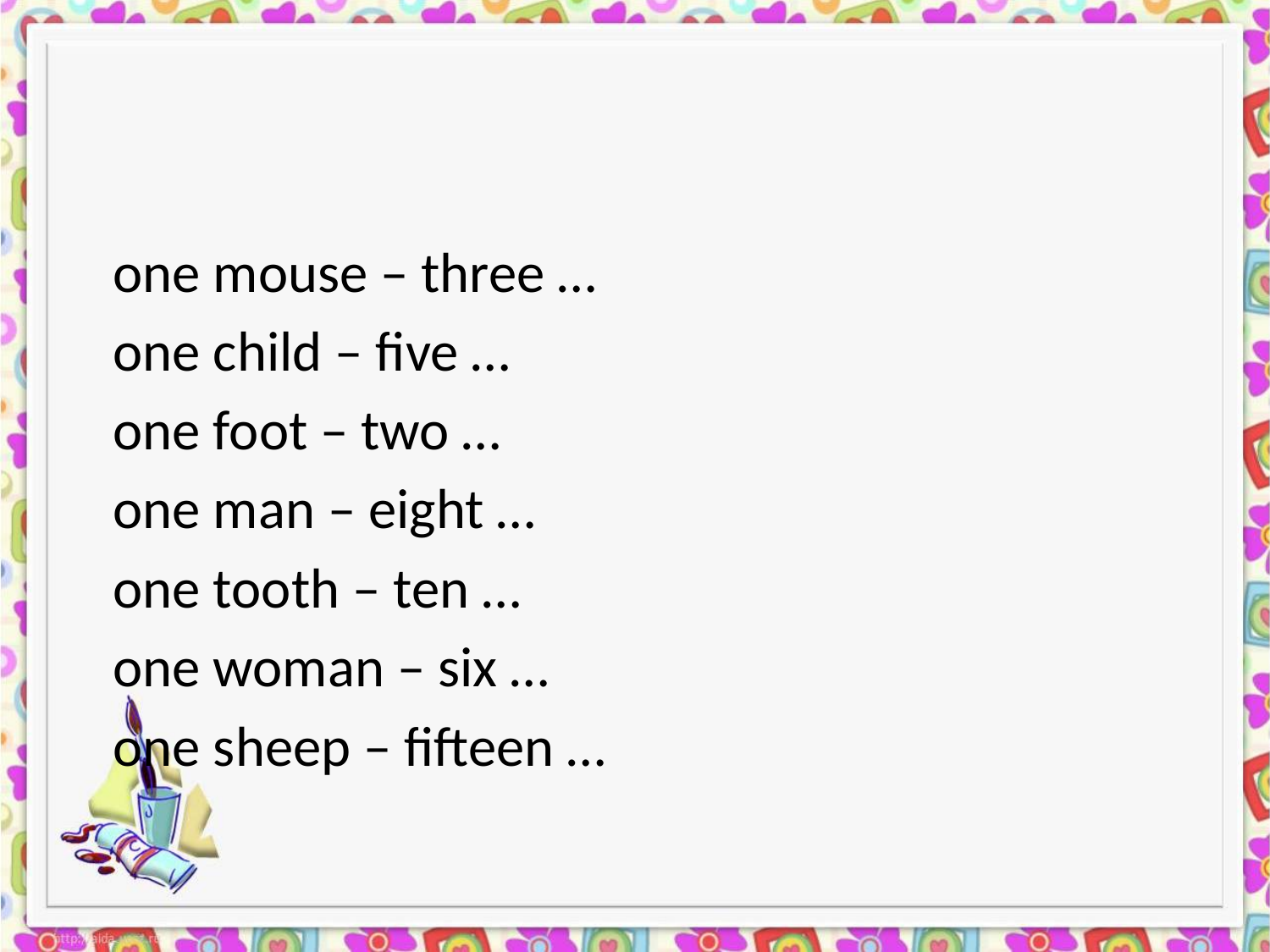

one mouse – three …
one child – five …
one foot – two …
one man – eight …
one tooth – ten …
one woman – six …
one sheep – fifteen …